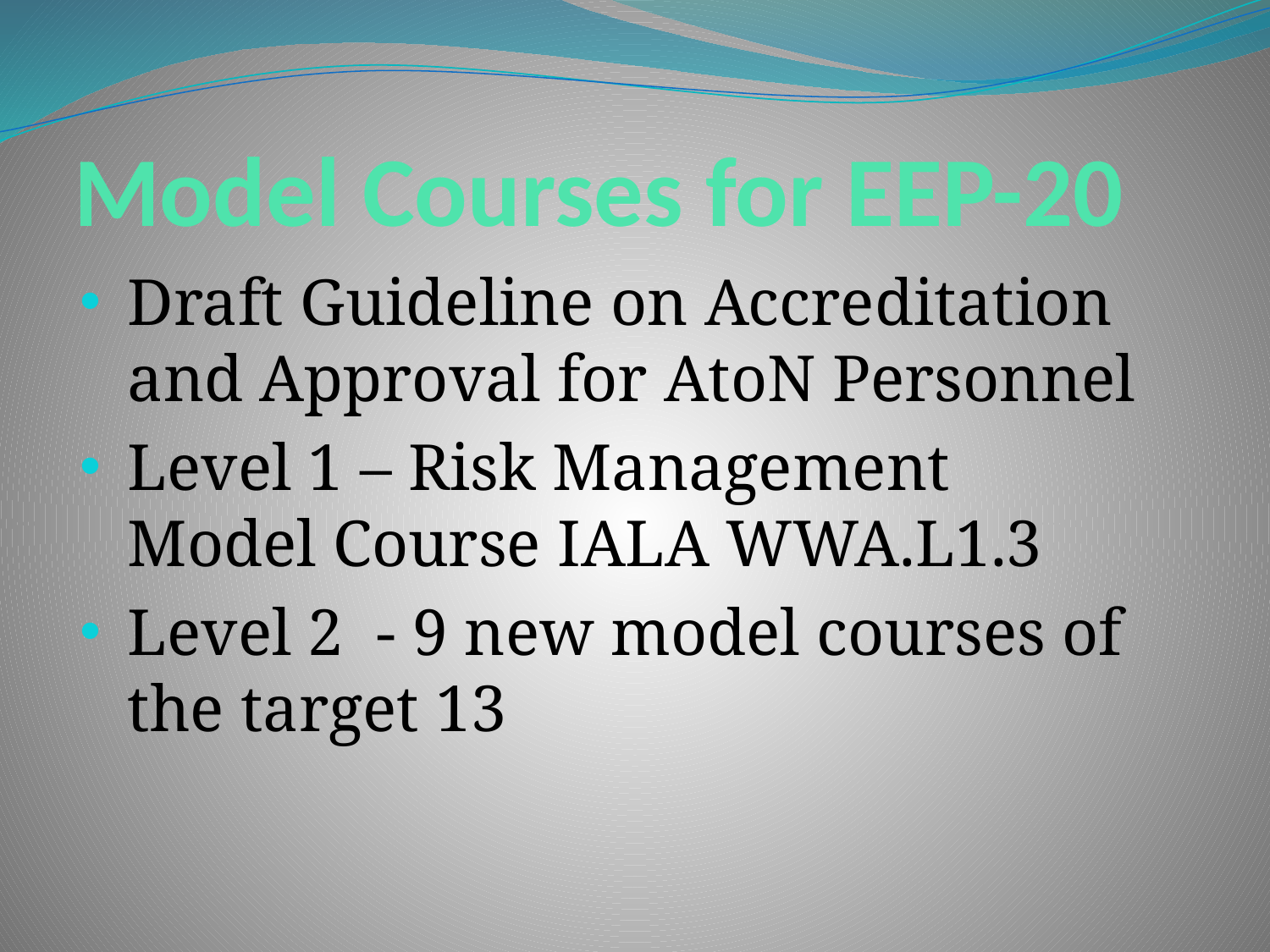

# Model Courses for EEP-20
Draft Guideline on Accreditation and Approval for AtoN Personnel
Level 1 – Risk Management Model Course IALA WWA.L1.3
Level 2  - 9 new model courses of the target 13